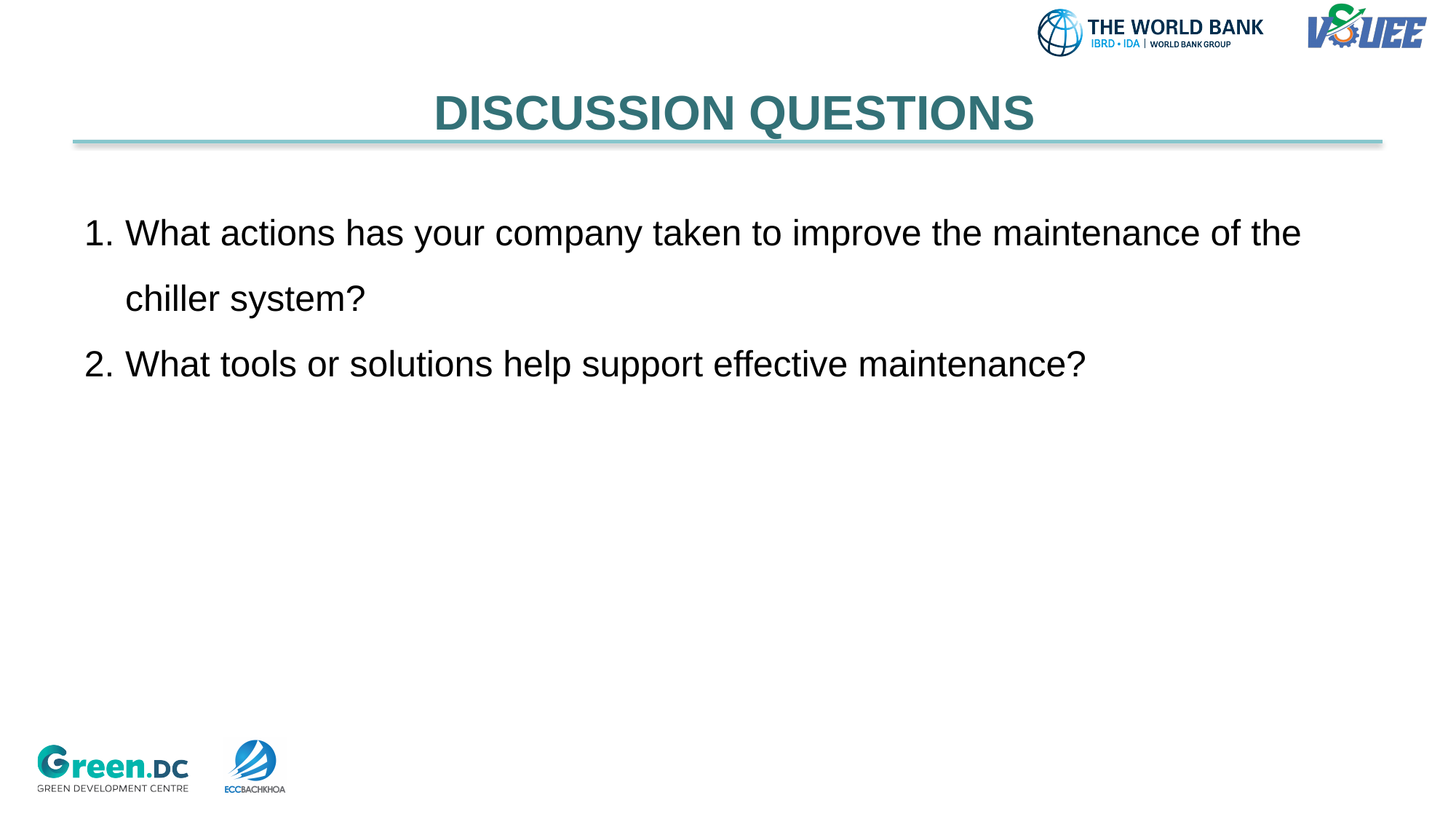

DISCUSSION QUESTIONS

What actions has your company taken to improve the maintenance of the chiller system?
What tools or solutions help support effective maintenance?